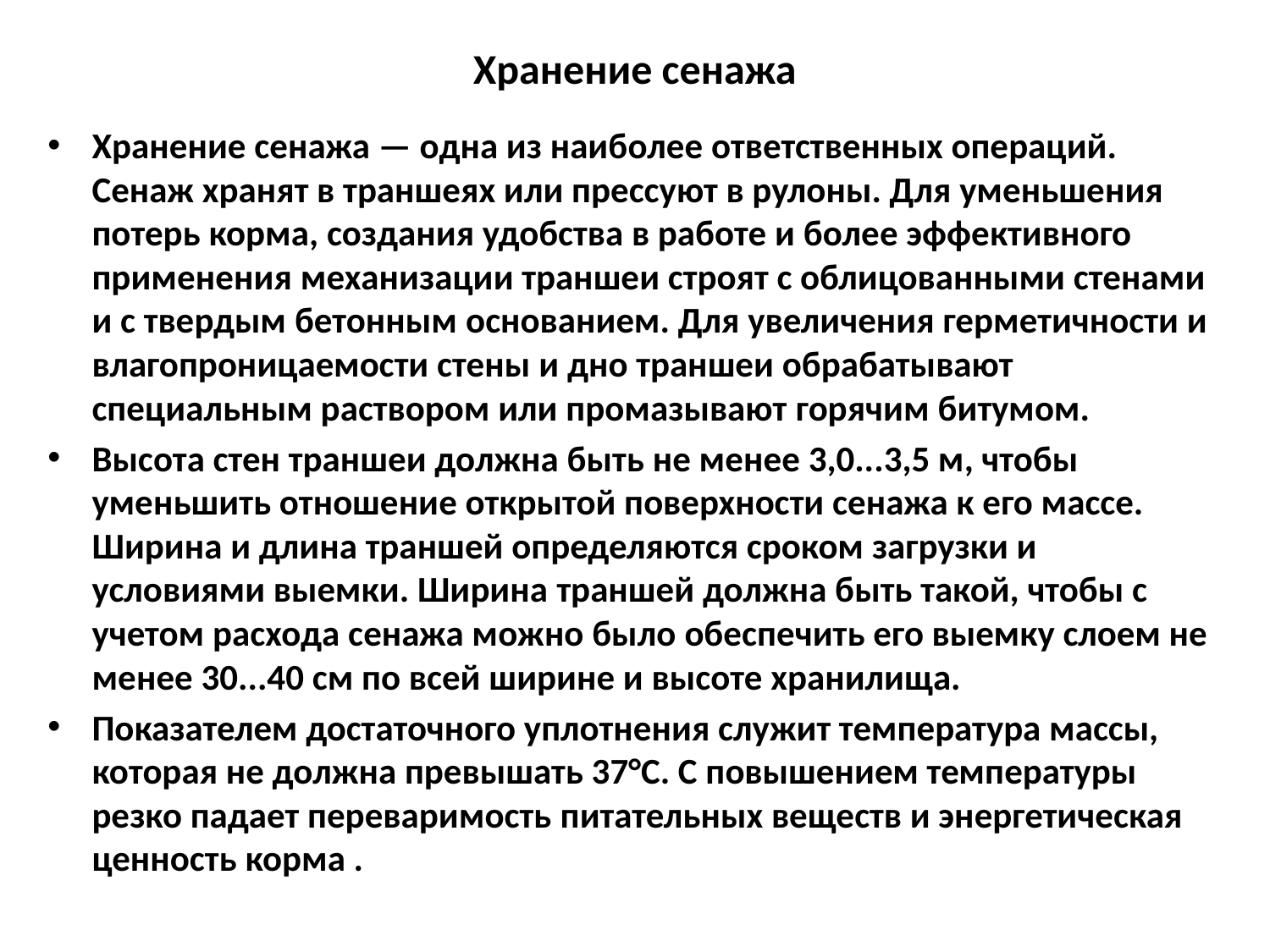

# Хранение сенажа
Хранение сенажа — одна из наиболее ответственных операций. Сенаж хранят в траншеях или прессуют в рулоны. Для уменьшения потерь корма, создания удобства в работе и более эффективного применения механизации траншеи строят с облицованными стенами и с твердым бетонным основанием. Для увеличения герметичности и влагопроницаемости стены и дно траншеи обрабатывают специальным раствором или промазывают горячим битумом.
Высота стен траншеи должна быть не менее 3,0...3,5 м, чтобы уменьшить отношение открытой поверхности сенажа к его массе. Ширина и длина траншей определяются сроком загрузки и условиями выемки. Ширина траншей должна быть такой, чтобы с учетом расхода сенажа можно было обеспечить его выемку слоем не менее 30...40 см по всей ширине и высоте хранилища.
Показателем достаточного уплотнения служит температура массы, которая не должна превышать 37°С. С повышением температуры резко падает переваримость питательных веществ и энергетическая ценность корма .